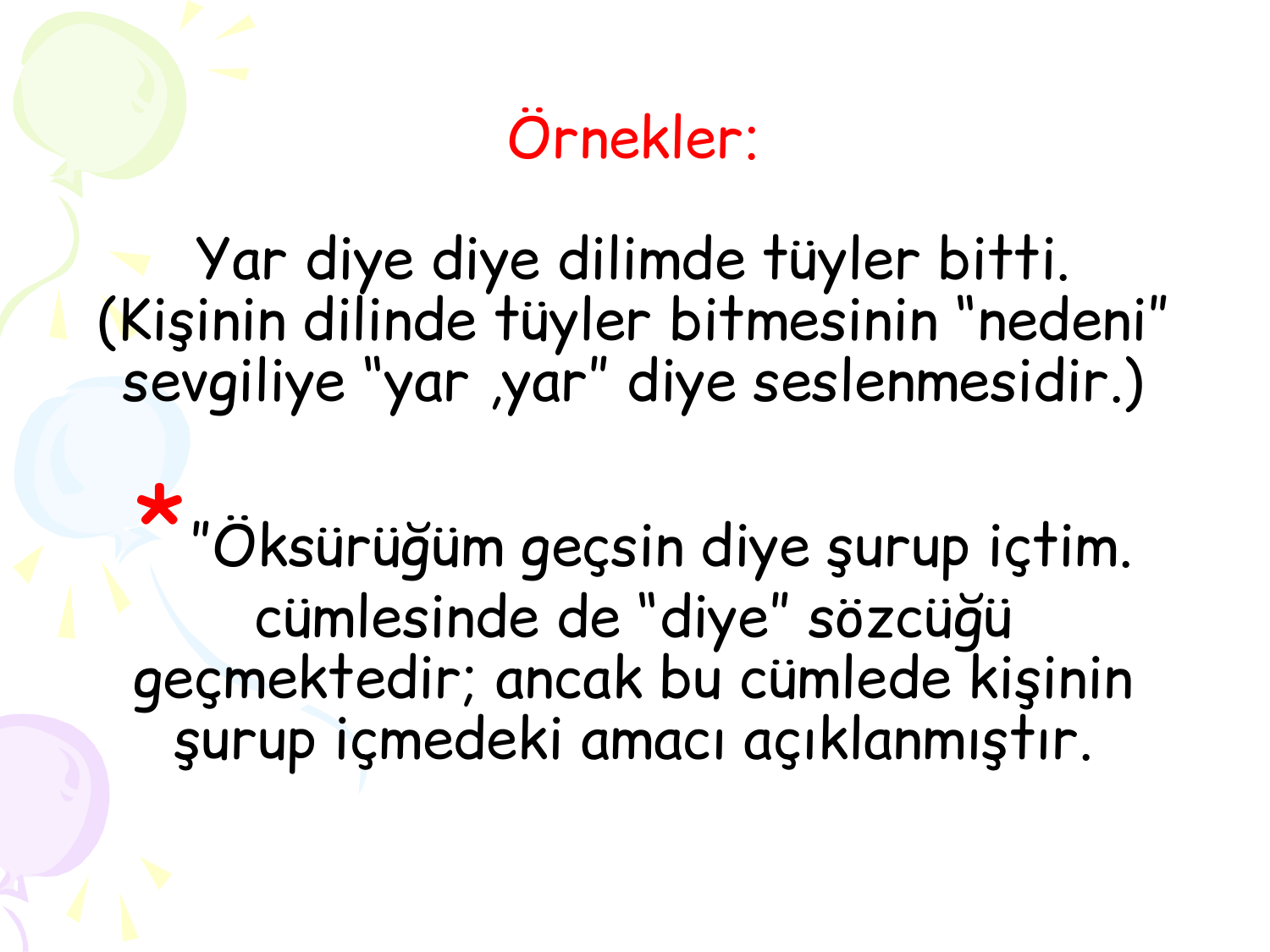

# Örnekler: Yar diye diye dilimde tüyler bitti. (Kişinin dilinde tüyler bitmesinin “nedeni” sevgiliye “yar ,yar” diye seslenmesidir.) *”Öksürüğüm geçsin diye şurup içtim. cümlesinde de “diye” sözcüğü geçmektedir; ancak bu cümlede kişinin şurup içmedeki amacı açıklanmıştır.